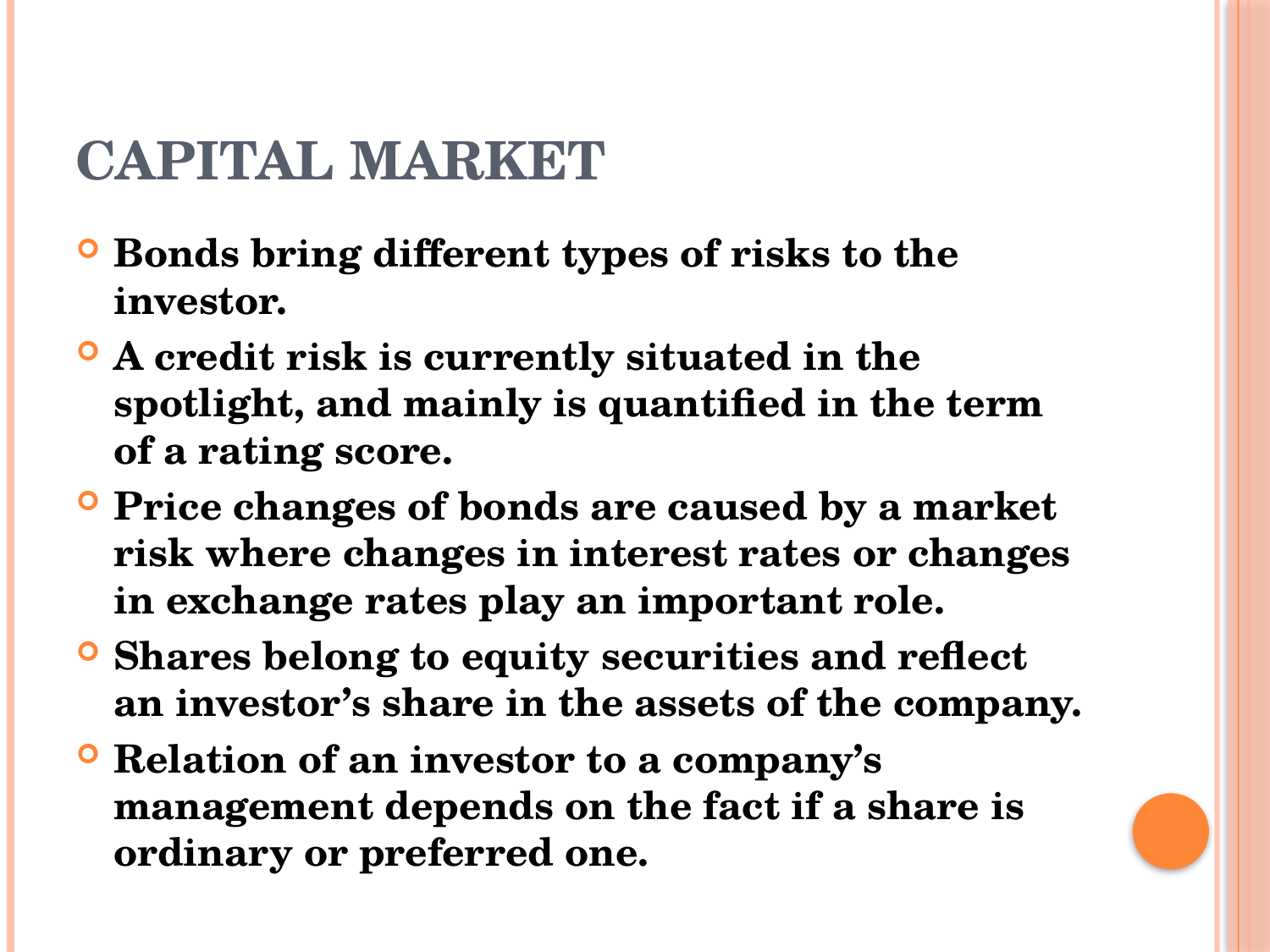

# Capital market
Bonds bring different types of risks to the investor.
A credit risk is currently situated in the spotlight, and mainly is quantified in the term of a rating score.
Price changes of bonds are caused by a market risk where changes in interest rates or changes in exchange rates play an important role.
Shares belong to equity securities and reflect an investor’s share in the assets of the company.
Relation of an investor to a company’s management depends on the fact if a share is ordinary or preferred one.